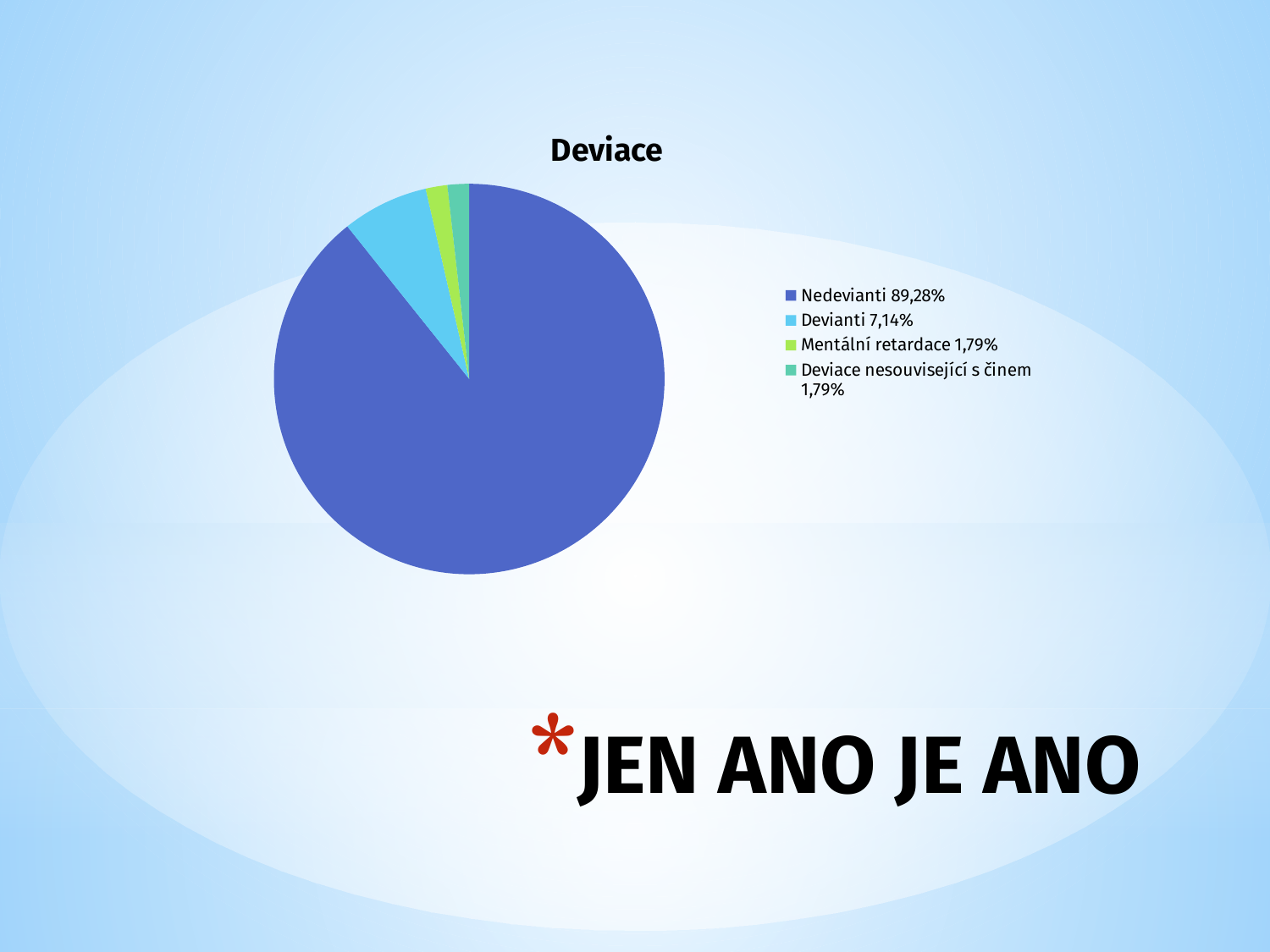

### Chart: Deviace

| Category | Prodej | Sloupec1 |
|---|---|---|
| Nedevianti 89,28% | 89.28 | None |
| Devianti 7,14% | 7.14 | None |
| Mentální retardace 1,79% | 1.79 | None |
| Deviace nesouvisející s činem 1,79% | 1.79 | 1.79 |
# JEN ANO JE ANO